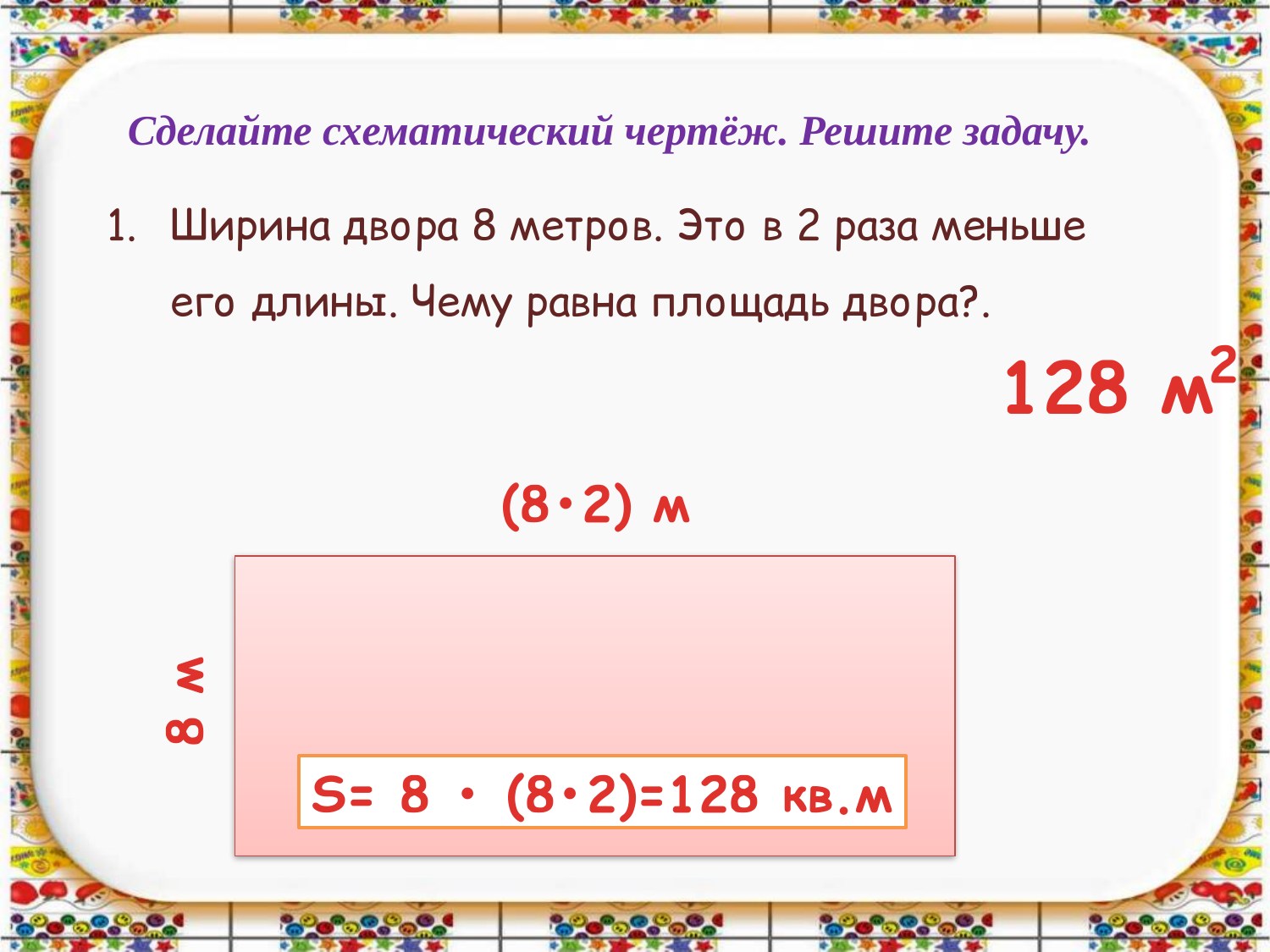

Сделайте схематический чертёж. Решите задачу.
Ширина двора 8 метров. Это в 2 раза меньше его длины. Чему равна площадь двора?.
2
128 м
(8•2) м

8 м
S= 8 • (8•2)=128 кв.м